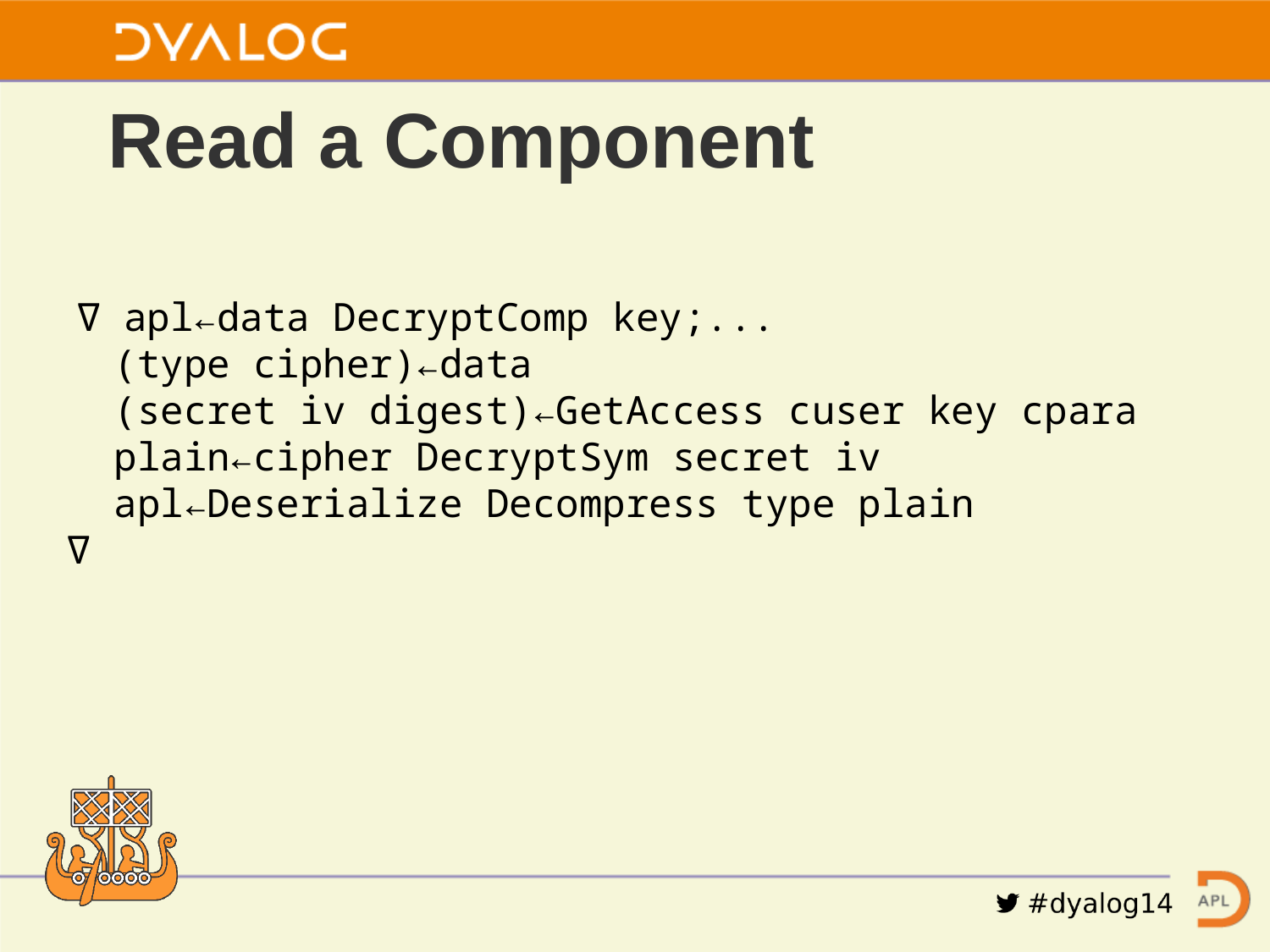

# Read a Component
 ∇ apl←data DecryptComp key;...
  (type cipher)←data
  (secret iv digest)←GetAccess cuser key cpara
  plain←cipher DecryptSym secret iv
  apl←Deserialize Decompress type plain
∇